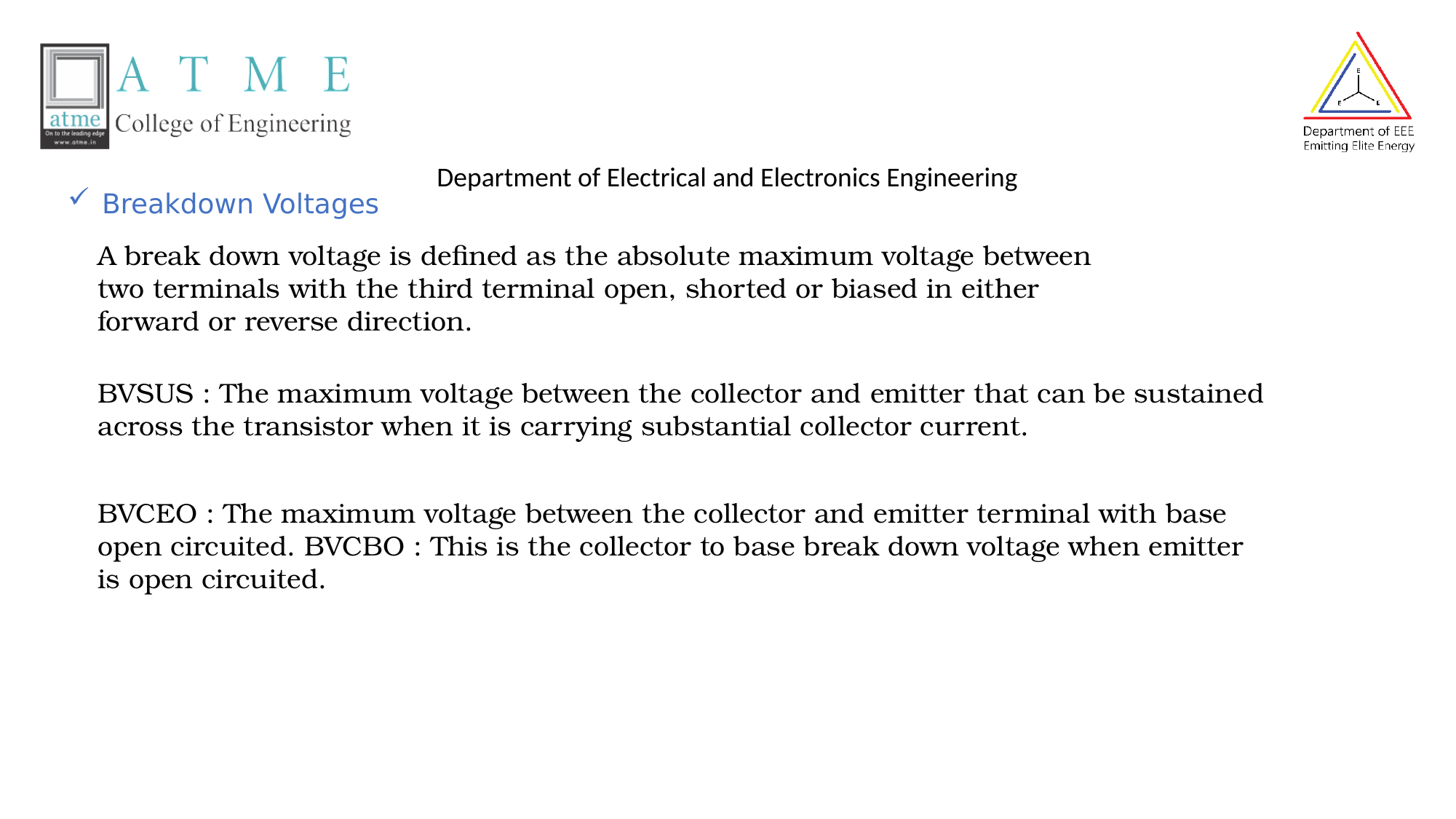

Breakdown Voltages
A break down voltage is defined as the absolute maximum voltage between two terminals with the third terminal open, shorted or biased in either forward or reverse direction.
BVSUS : The maximum voltage between the collector and emitter that can be sustained across the transistor when it is carrying substantial collector current.
BVCEO : The maximum voltage between the collector and emitter terminal with base open circuited. BVCBO : This is the collector to base break down voltage when emitter is open circuited.